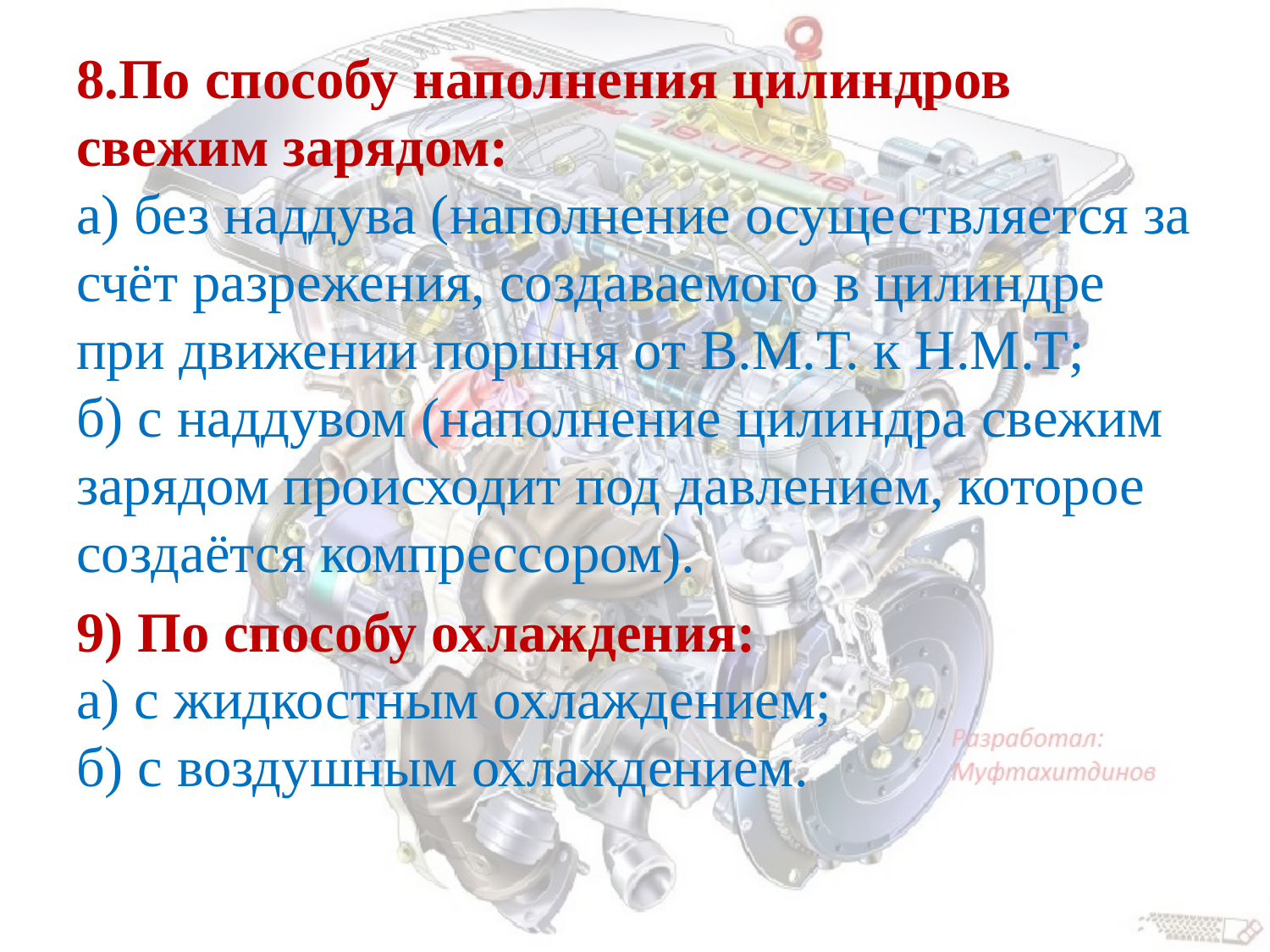

8.По способу наполнения цилиндров свежим зарядом:
а) без наддува (наполнение осуществляется за счёт разрежения, создаваемого в цилиндре при движении поршня от В.М.Т. к Н.М.Т;
б) с наддувом (наполнение цилиндра свежим зарядом происходит под давлением, которое создаётся компрессором).
9) По способу охлаждения:
а) с жидкостным охлаждением;
б) с воздушным охлаждением.